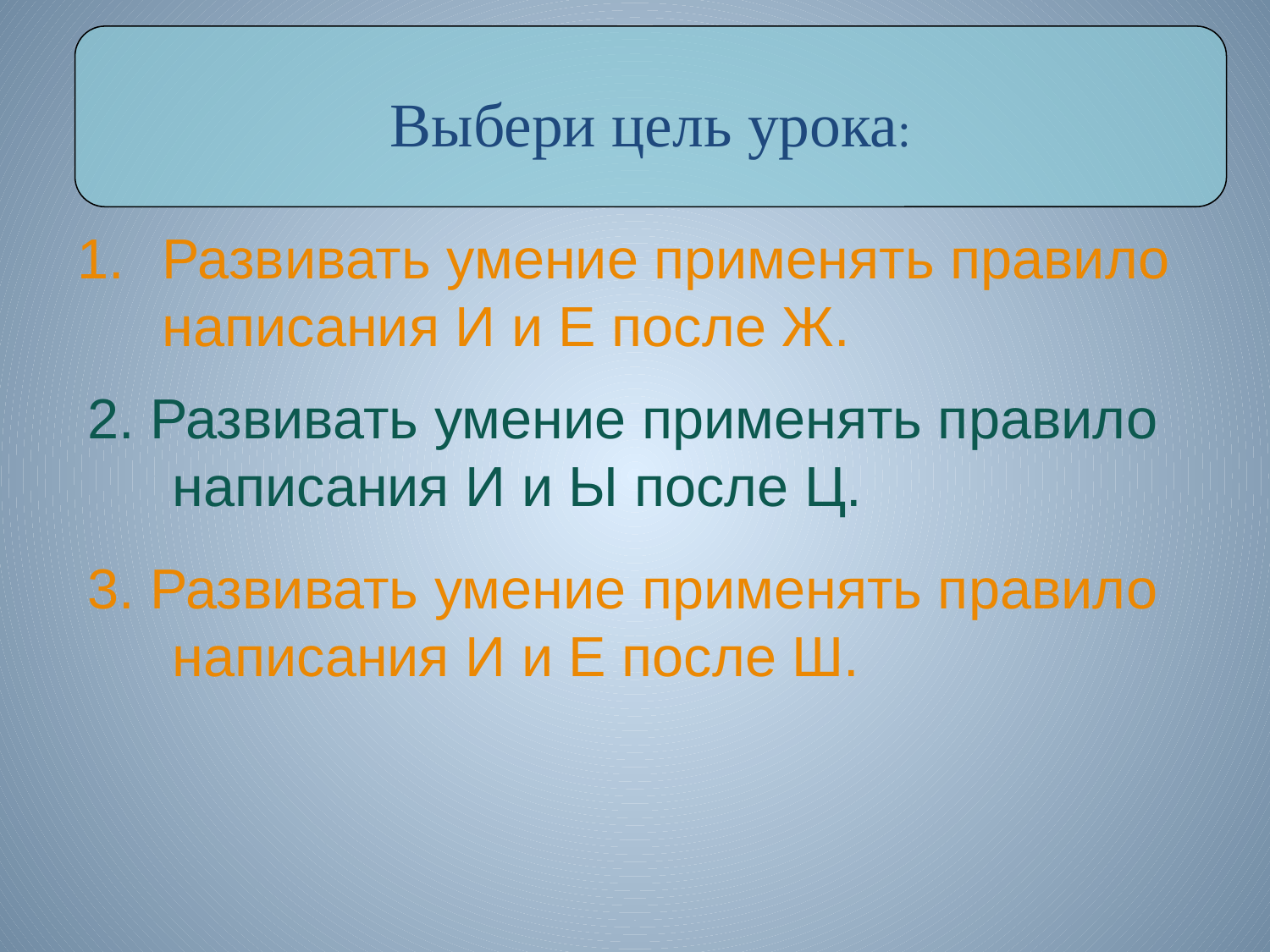

Выбери цель урока:
Развивать умение применять правило написания И и Е после Ж.

2. Развивать умение применять правило написания И и Ы после Ц.

3. Развивать умение применять правило написания И и Е после Ш.